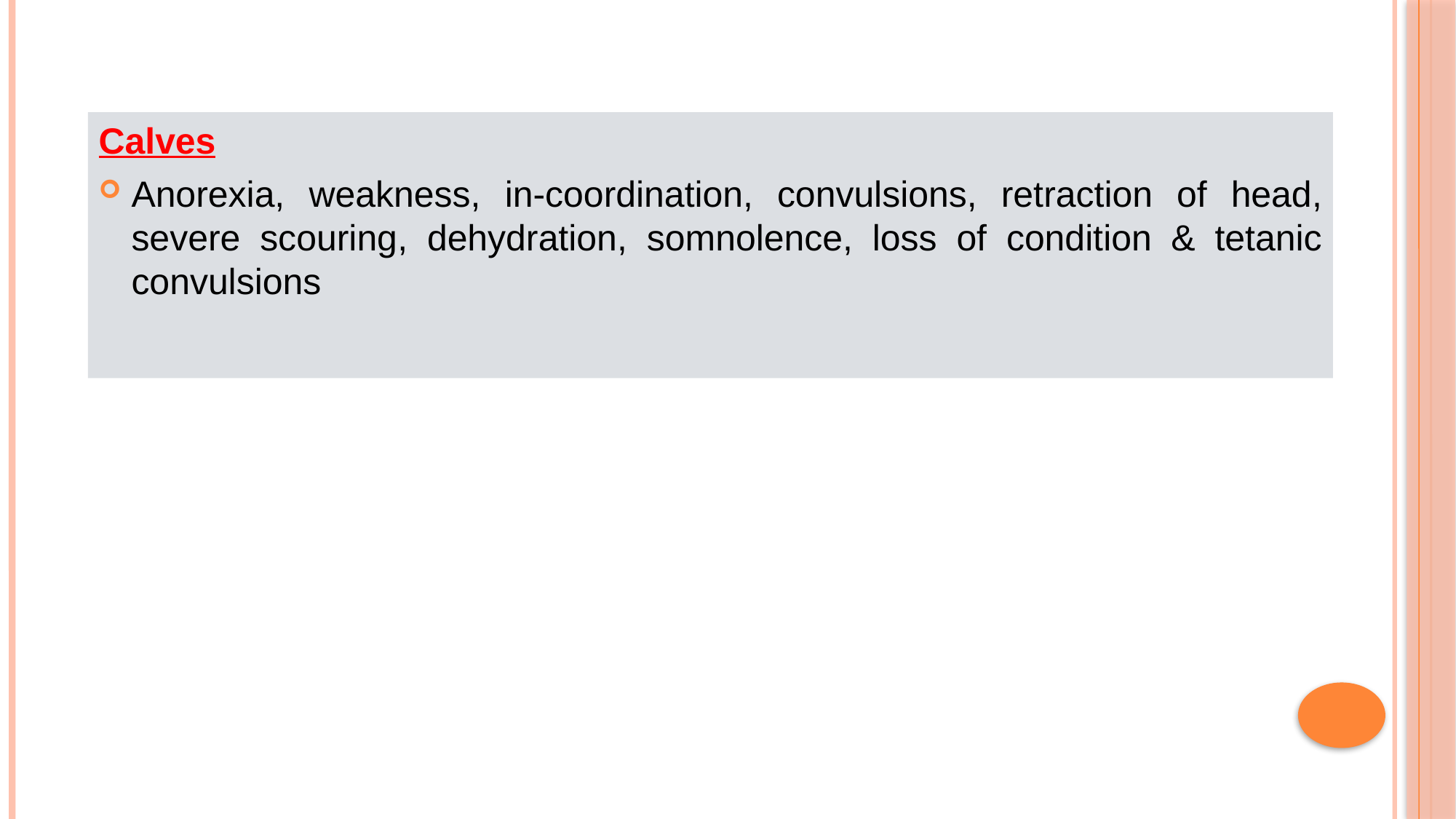

Calves
Anorexia, weakness, in-coordination, convulsions, retraction of head, severe scouring, dehydration, somnolence, loss of condition & tetanic convulsions